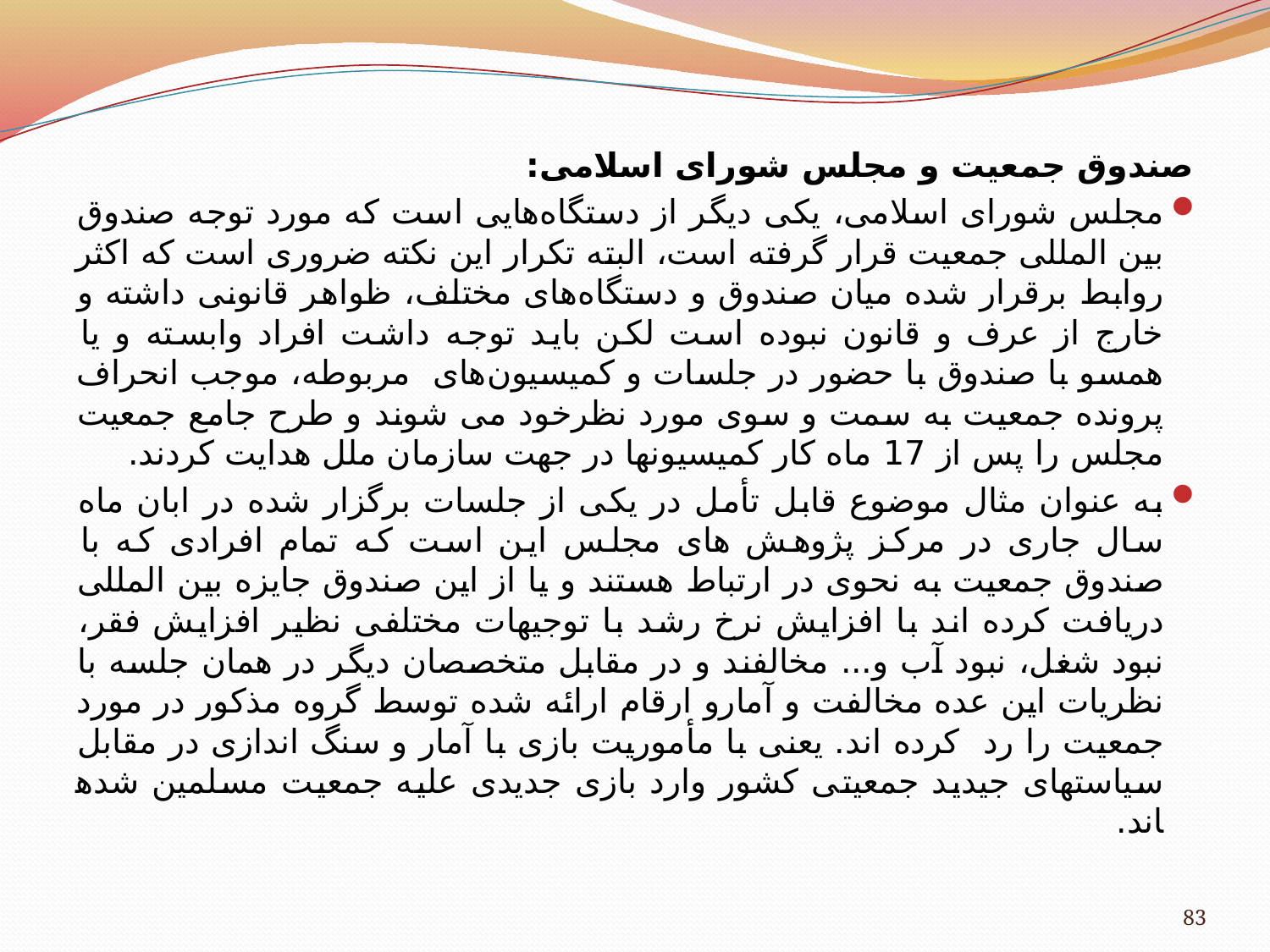

صندوق جمعیت و مجلس شورای اسلامی:
مجلس شورای اسلامی، یکی دیگر از دستگاه‌هایی است که مورد توجه صندوق بین المللی جمعیت قرار گرفته است، البته تکرار این نکته ضروری است که اکثر روابط برقرار شده میان صندوق و دستگاه‌های مختلف، ظواهر قانونی داشته و خارج از عرف و قانون نبوده است لکن باید توجه داشت افراد وابسته و یا همسو با صندوق با حضور در جلسات و کمیسیون‌های  مربوطه، موجب انحراف پرونده جمعیت به سمت و سوی مورد نظرخود می شوند و طرح جامع جمعیت مجلس را پس از 17 ماه کار کمیسیونها در جهت سازمان ملل هدایت کردند.
به عنوان مثال موضوع قابل تأمل در یکی از جلسات برگزار شده در ابان ماه سال جاری در مرکز پژوهش های مجلس این است که تمام افرادی که با صندوق جمعیت به نحوی در ارتباط هستند و یا از این صندوق جایزه بین المللی دریافت کرده اند با افزایش نرخ رشد با توجیهات مختلفی نظیر افزایش فقر، نبود شغل، نبود آب و... مخالفند و در مقابل متخصصان دیگر در همان جلسه با نظریات این عده مخالفت و آمارو ارقام ارائه شده توسط گروه مذکور در مورد جمعیت را رد  کرده اند. یعنی با مأموریت بازی با آمار و سنگ اندازی در مقابل سیاستهای جیدید جمعیتی کشور وارد بازی جدیدی علیه جمعیت مسلمین شده­­اند.

83